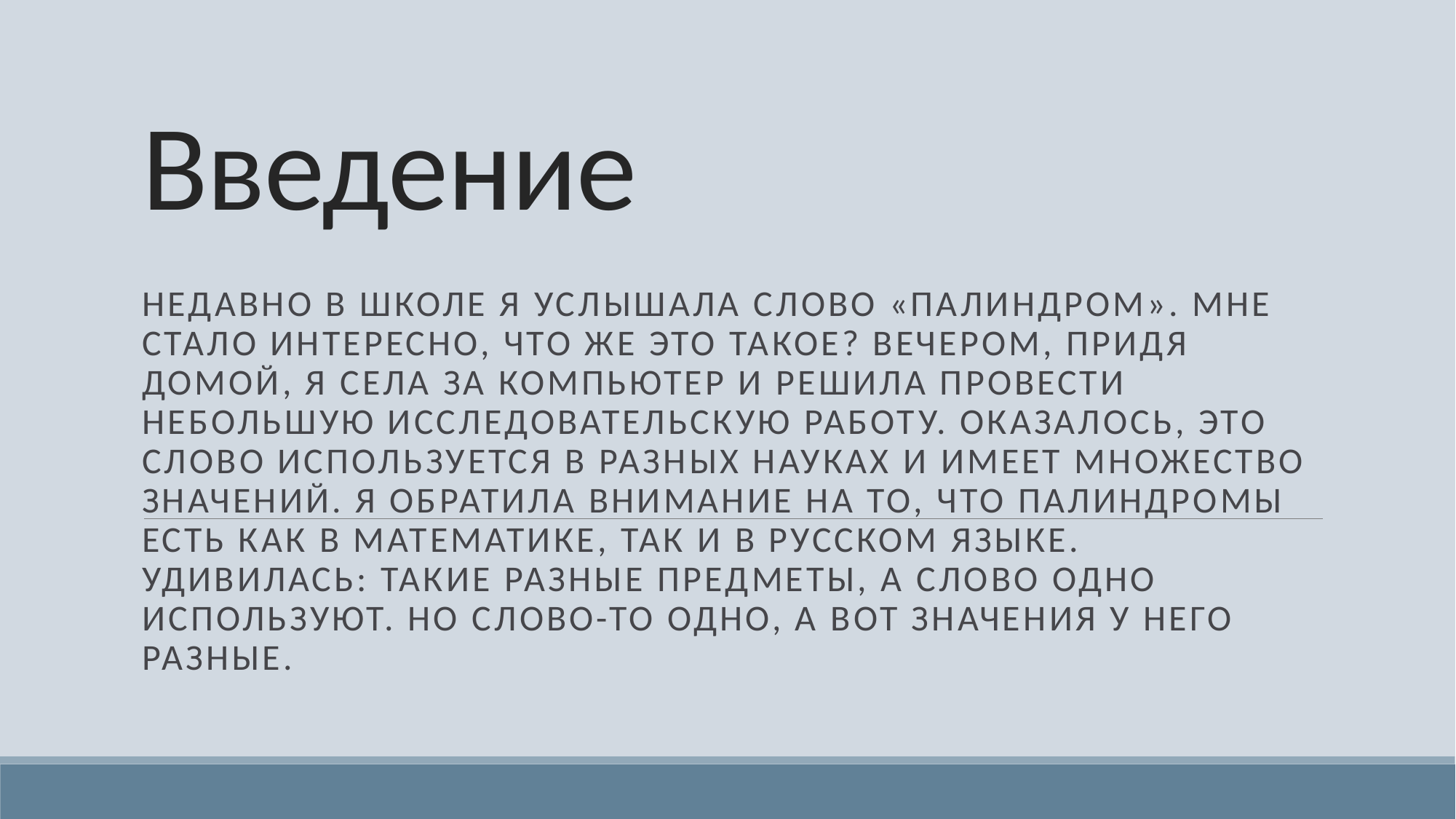

# Введение
Недавно в школе я услышала слово «палиндром». Мне стало интересно, что же это такое? Вечером, придя домой, я села за компьютер и решила провести небольшую исследовательскую работу. Оказалось, это слово используется в разных науках и имеет множество значений. Я обратила внимание на то, что палиндромы есть как в математике, так и в русском языке. Удивилась: такие разные предметы, а слово одно используют. Но слово-то одно, а вот значения у него разные.